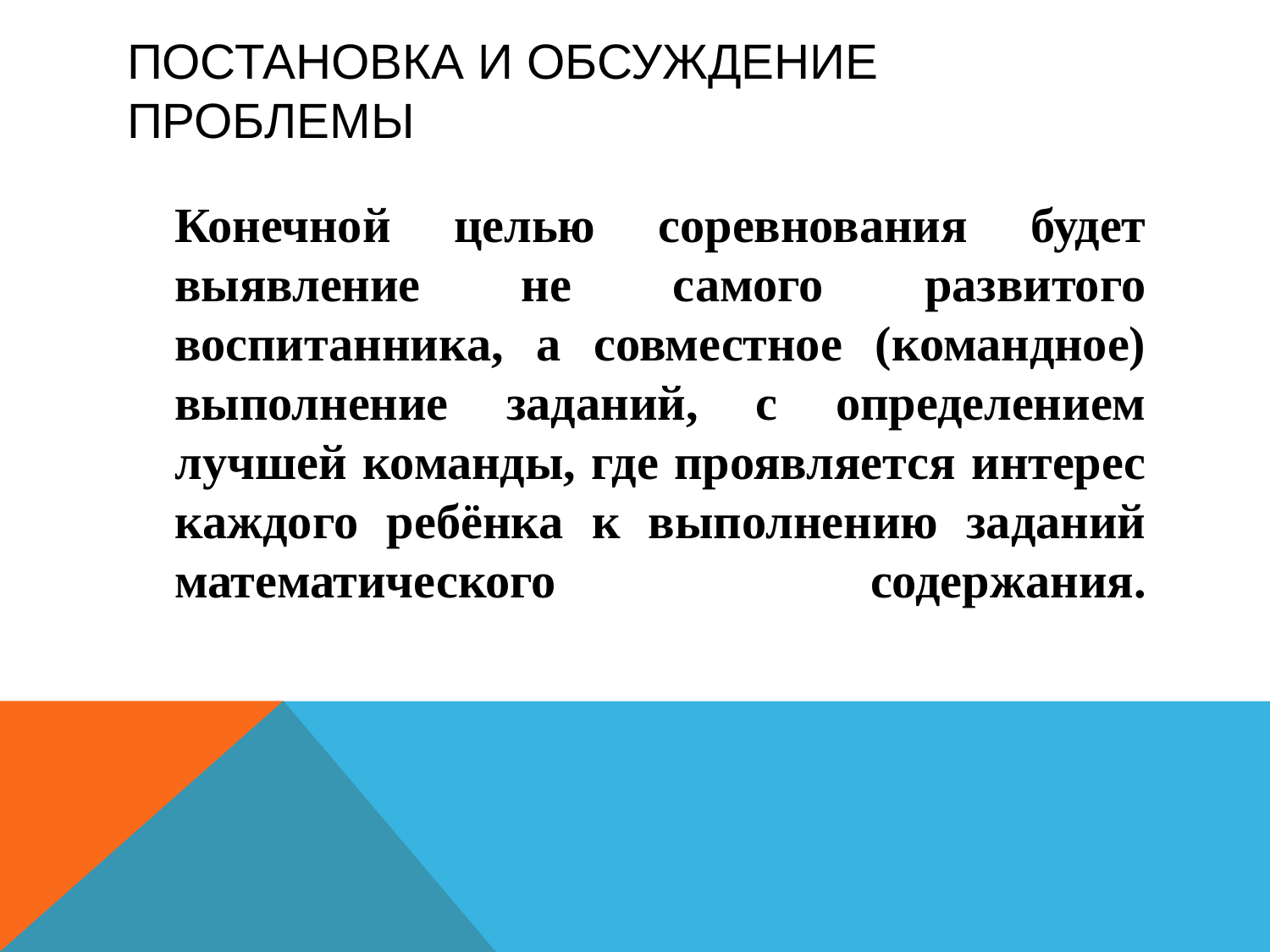

# Постановка и обсуждение проблемы
Конечной целью соревнования будет выявление не самого развитого воспитанника, а совместное (командное) выполнение заданий, с определением лучшей команды, где проявляется интерес каждого ребёнка к выполнению заданий математического содержания.